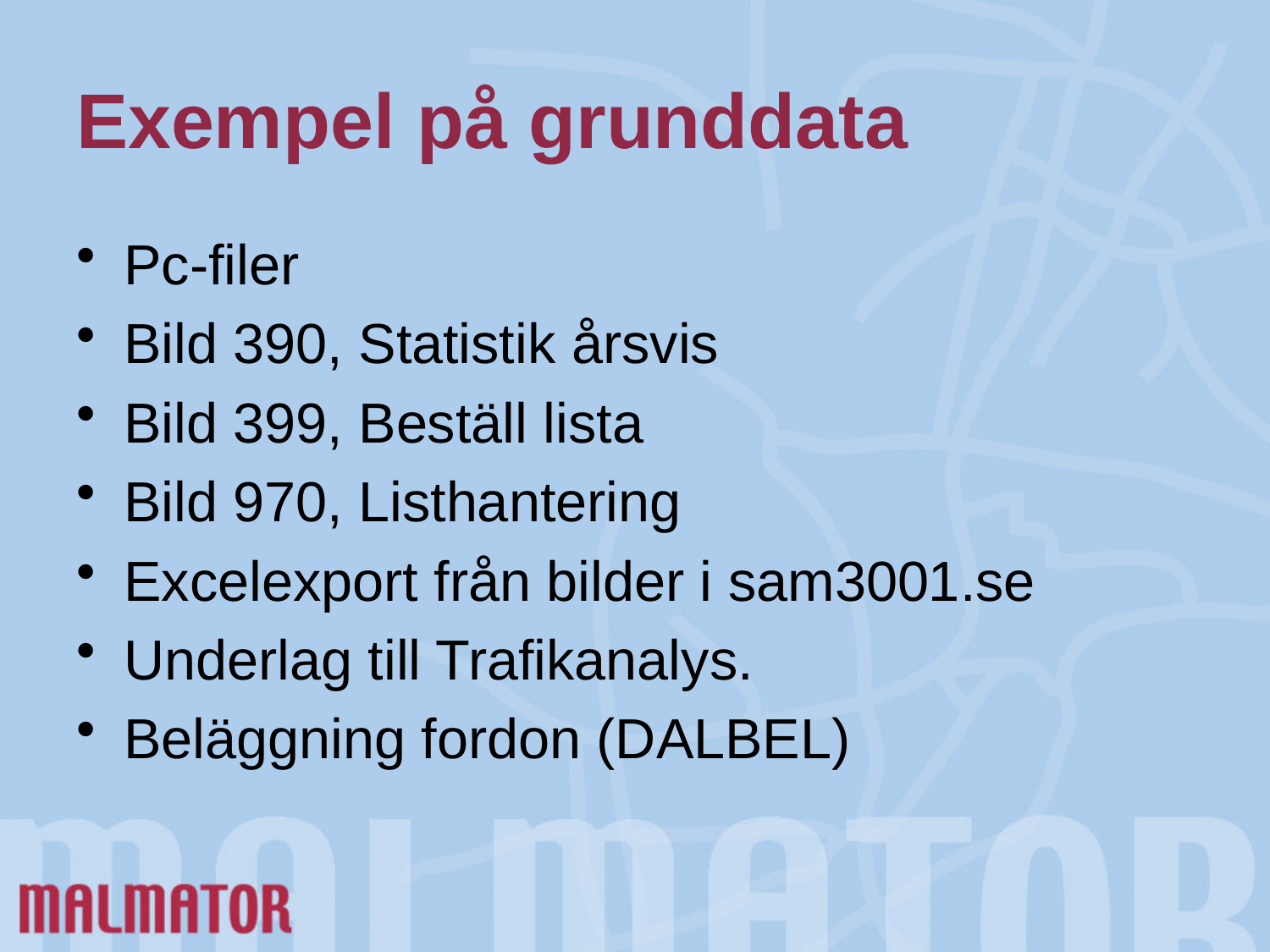

# Exempel på grunddata
Pc-filer
Bild 390, Statistik årsvis
Bild 399, Beställ lista
Bild 970, Listhantering
Excelexport från bilder i sam3001.se
Underlag till Trafikanalys.
Beläggning fordon (DALBEL)